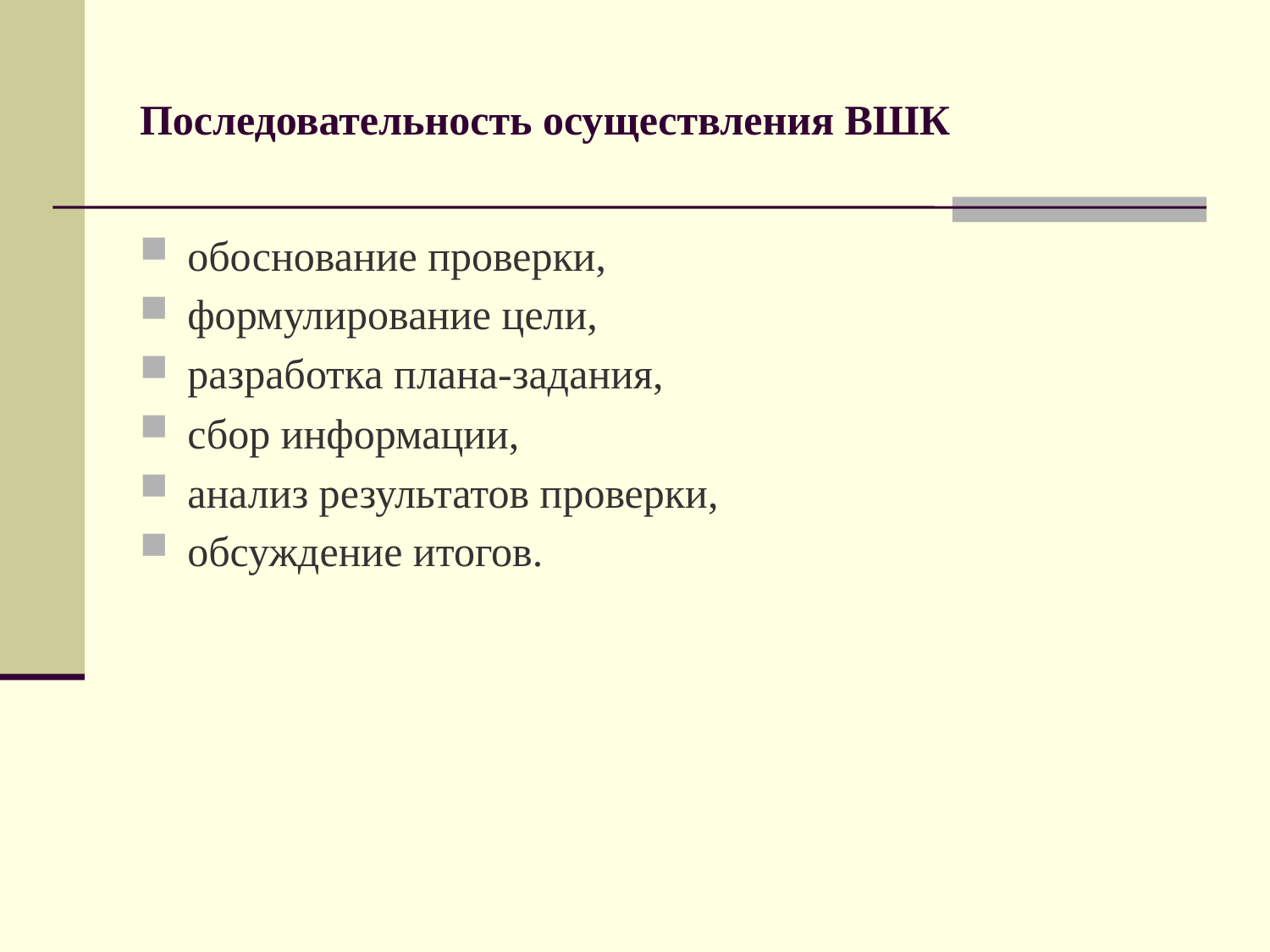

# Последовательность осуществления ВШК
обоснование проверки,
формулирование цели,
разработка плана-задания,
сбор информации,
анализ результатов проверки,
обсуждение итогов.